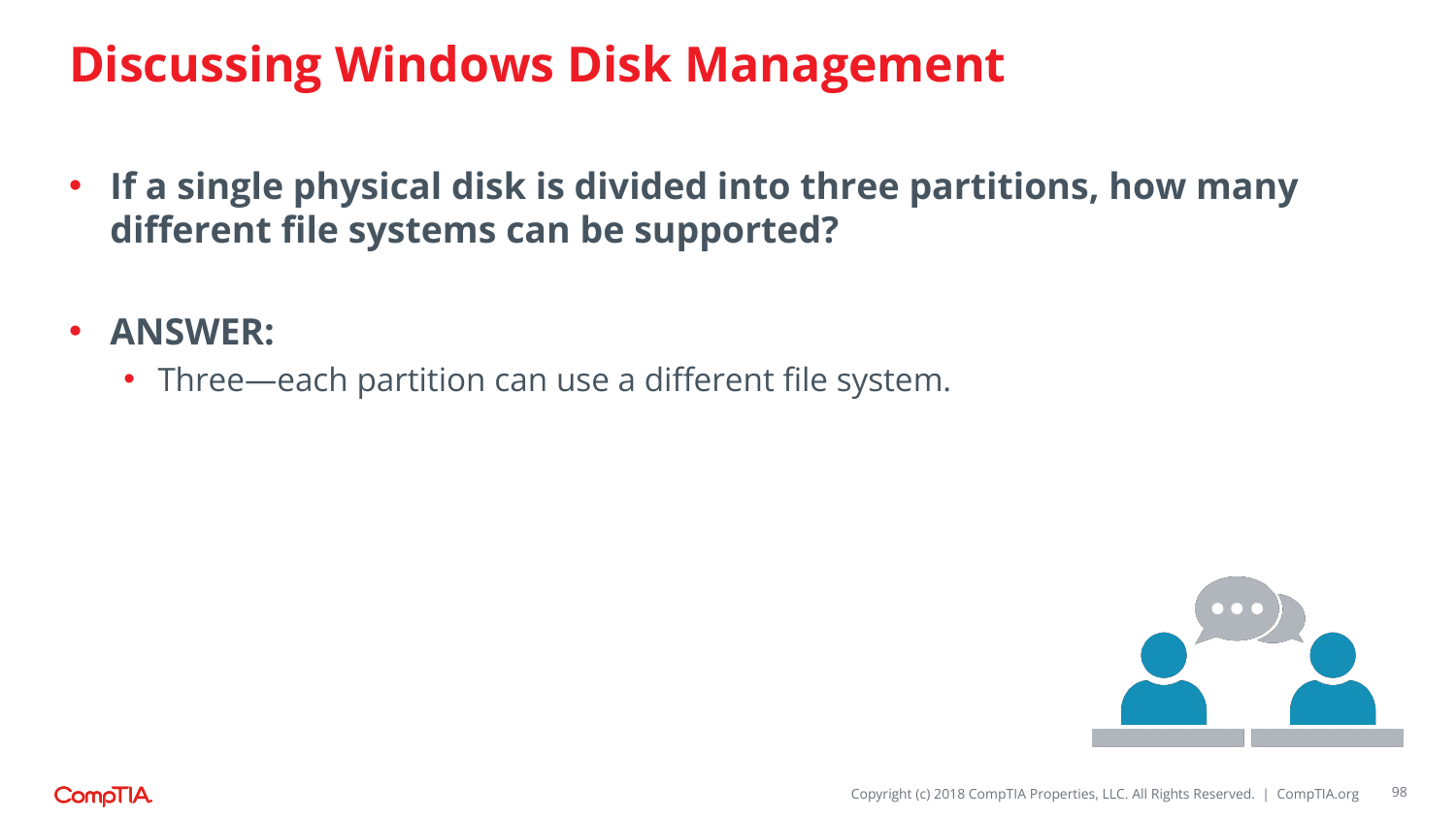

# Discussing Windows Disk Management
If a single physical disk is divided into three partitions, how many different file systems can be supported?

ANSWER:
Three—each partition can use a different file system.
98